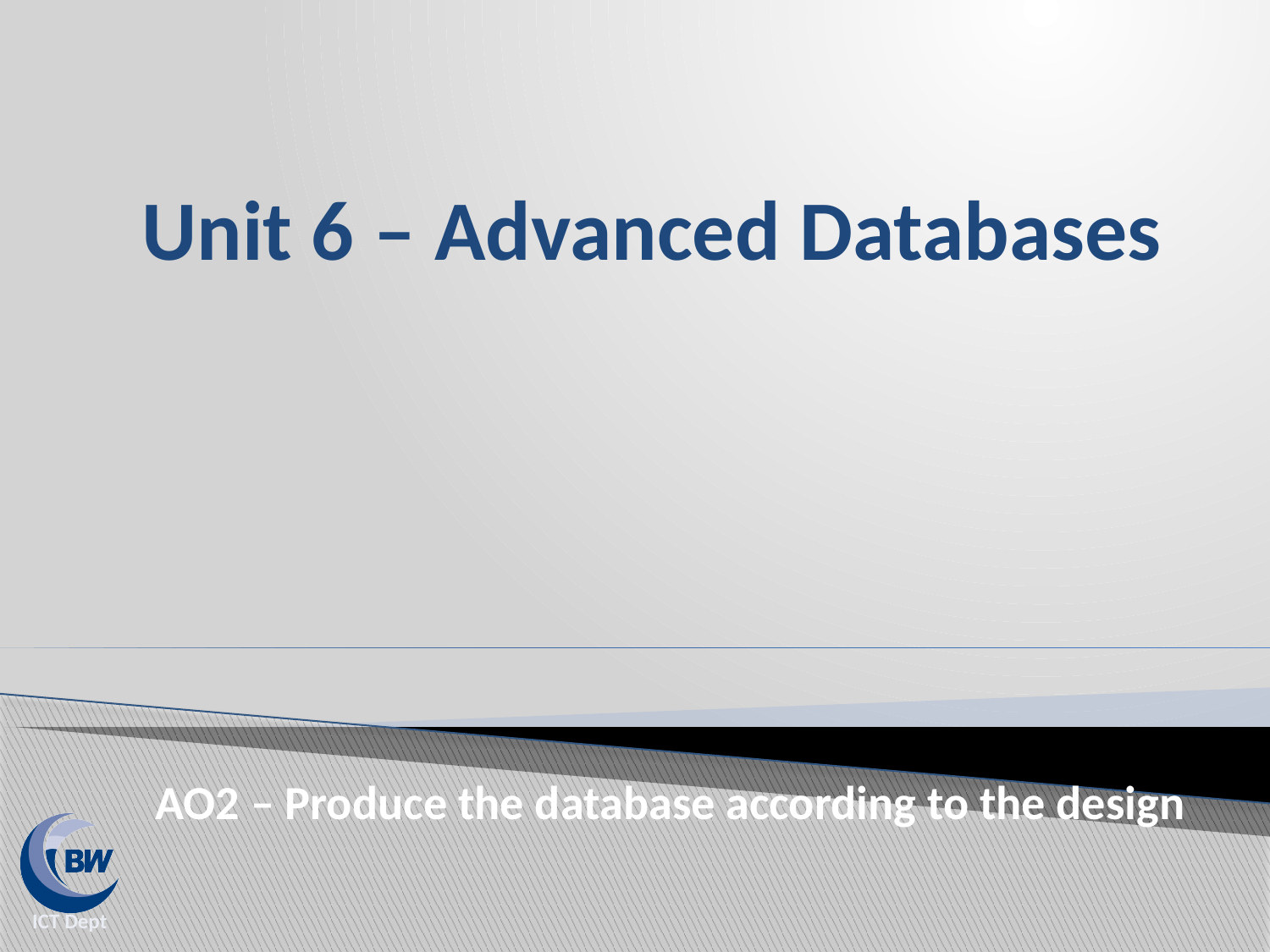

# Unit 6 – Advanced Databases
AO2 – Produce the database according to the design